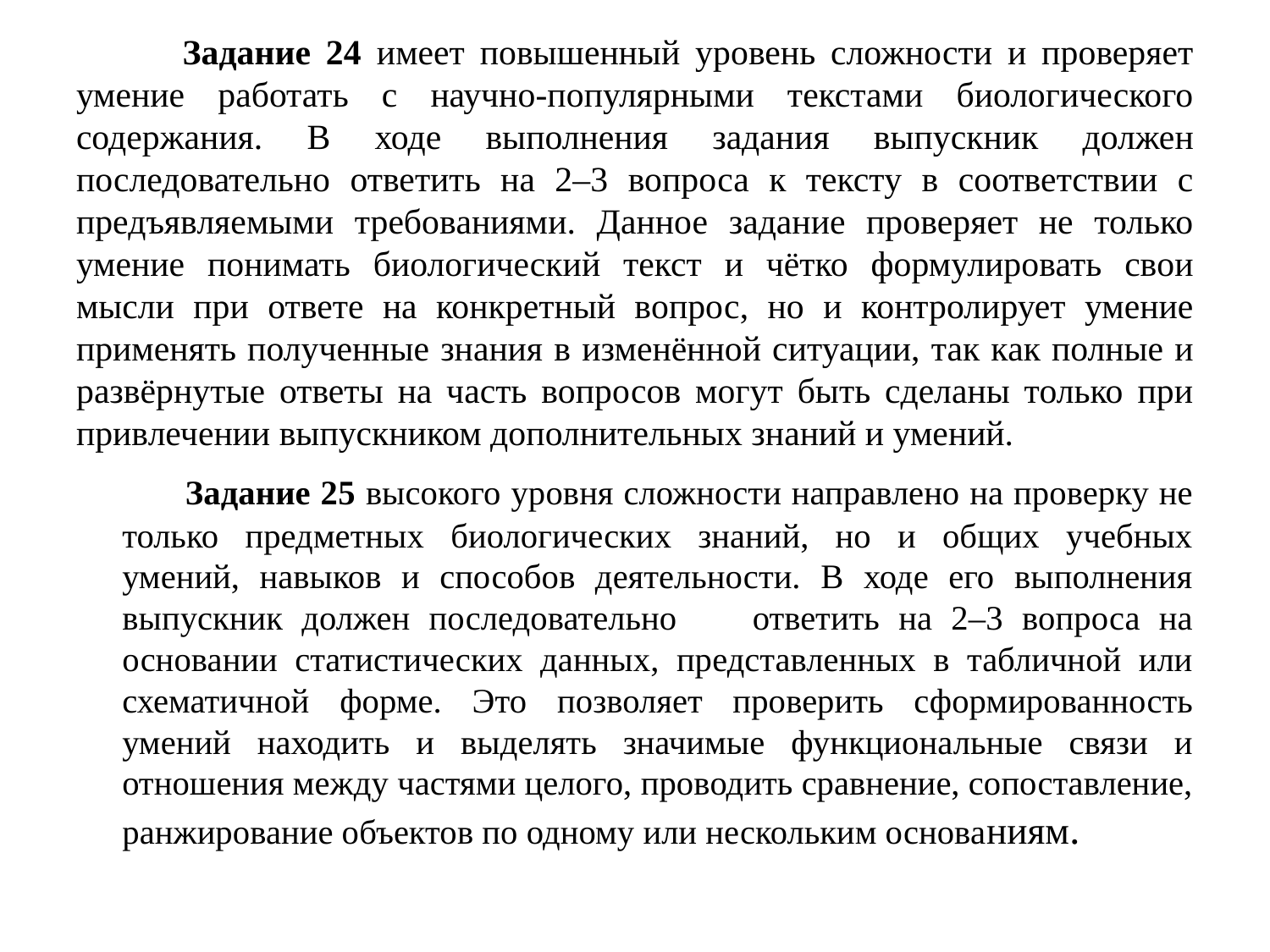

# Задание 24 имеет повышенный уровень сложности и проверяет умение работать с научно-популярными текстами биологического содержания. В ходе выполнения задания выпускник должен последовательно ответить на 2–3 вопроса к тексту в соответствии с предъявляемыми требованиями. Данное задание проверяет не только умение понимать биологический текст и чётко формулировать свои мысли при ответе на конкретный вопрос, но и контролирует умение применять полученные знания в изменённой ситуации, так как полные и развёрнутые ответы на часть вопросов могут быть сделаны только при привлечении выпускником дополнительных знаний и умений.
         Задание 25 высокого уровня сложности направлено на проверку не только предметных биологических знаний, но и общих учебных умений, навыков и способов деятельности. В ходе его выполнения выпускник должен последовательно    ответить на 2–3 вопроса на основании статистических данных, представленных в табличной или схематичной форме. Это позволяет проверить сформированность умений находить и выделять значимые функциональные связи и отношения между частями целого, проводить сравнение, сопоставление, ранжирование объектов по одному или нескольким основаниям.